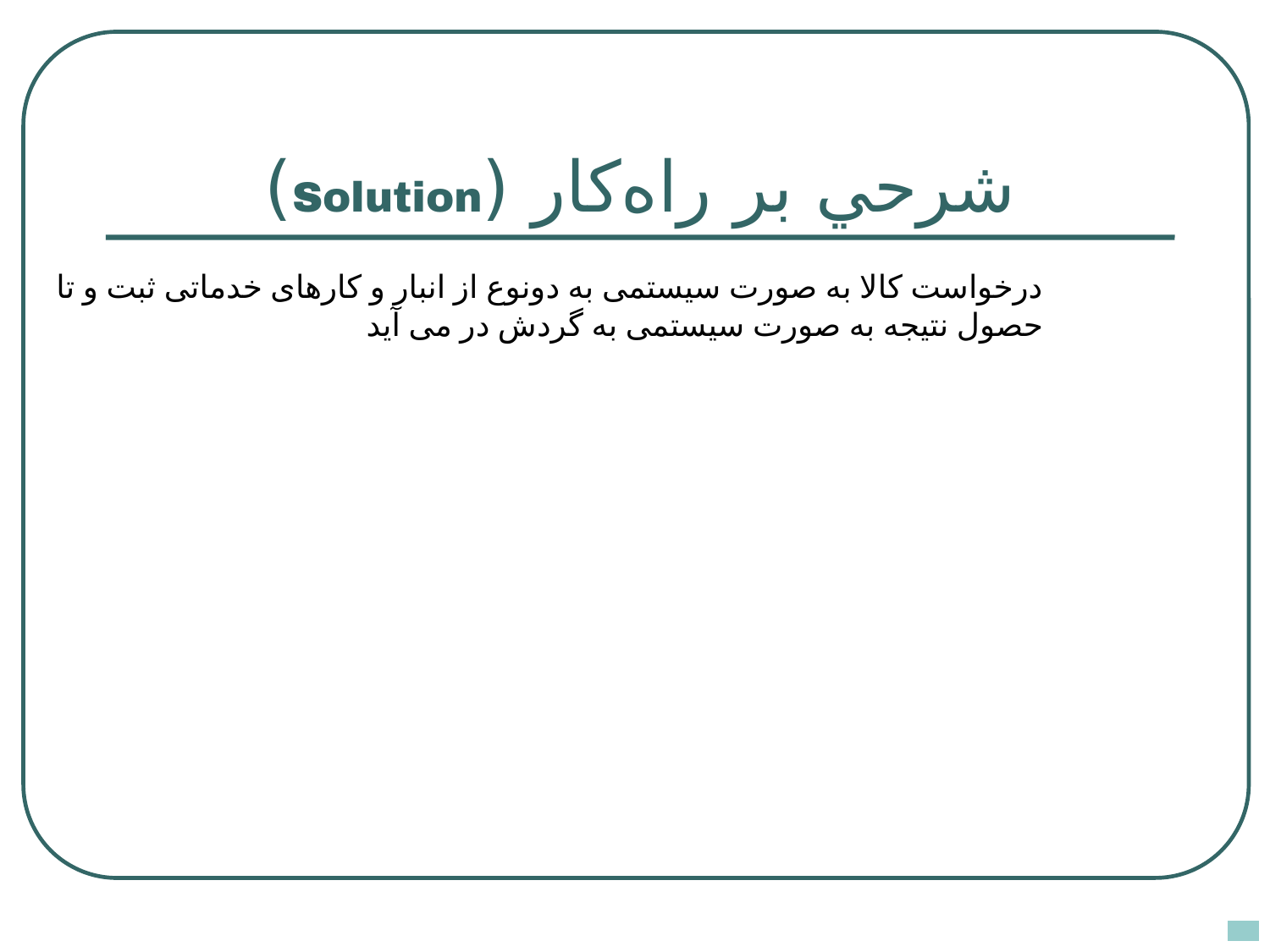

# شرحي بر راه‌كار (Solution)
درخواست کالا به صورت سیستمی به دونوع از انبار و کارهای خدماتی ثبت و تا حصول نتیجه به صورت سیستمی به گردش در می آید